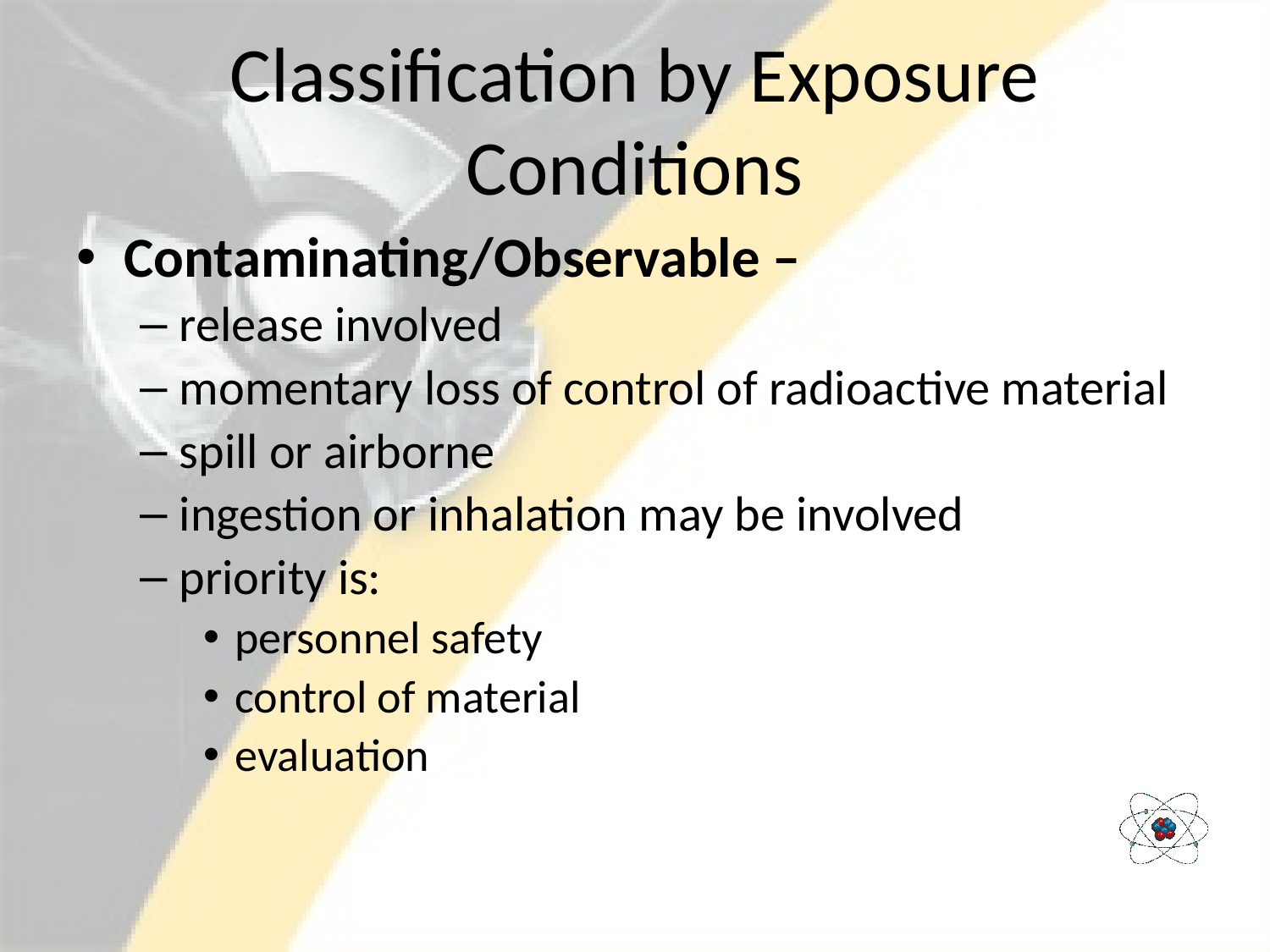

# Classification by Exposure Conditions
Contaminating/Observable –
release involved
momentary loss of control of radioactive material
spill or airborne
ingestion or inhalation may be involved
priority is:
personnel safety
control of material
evaluation